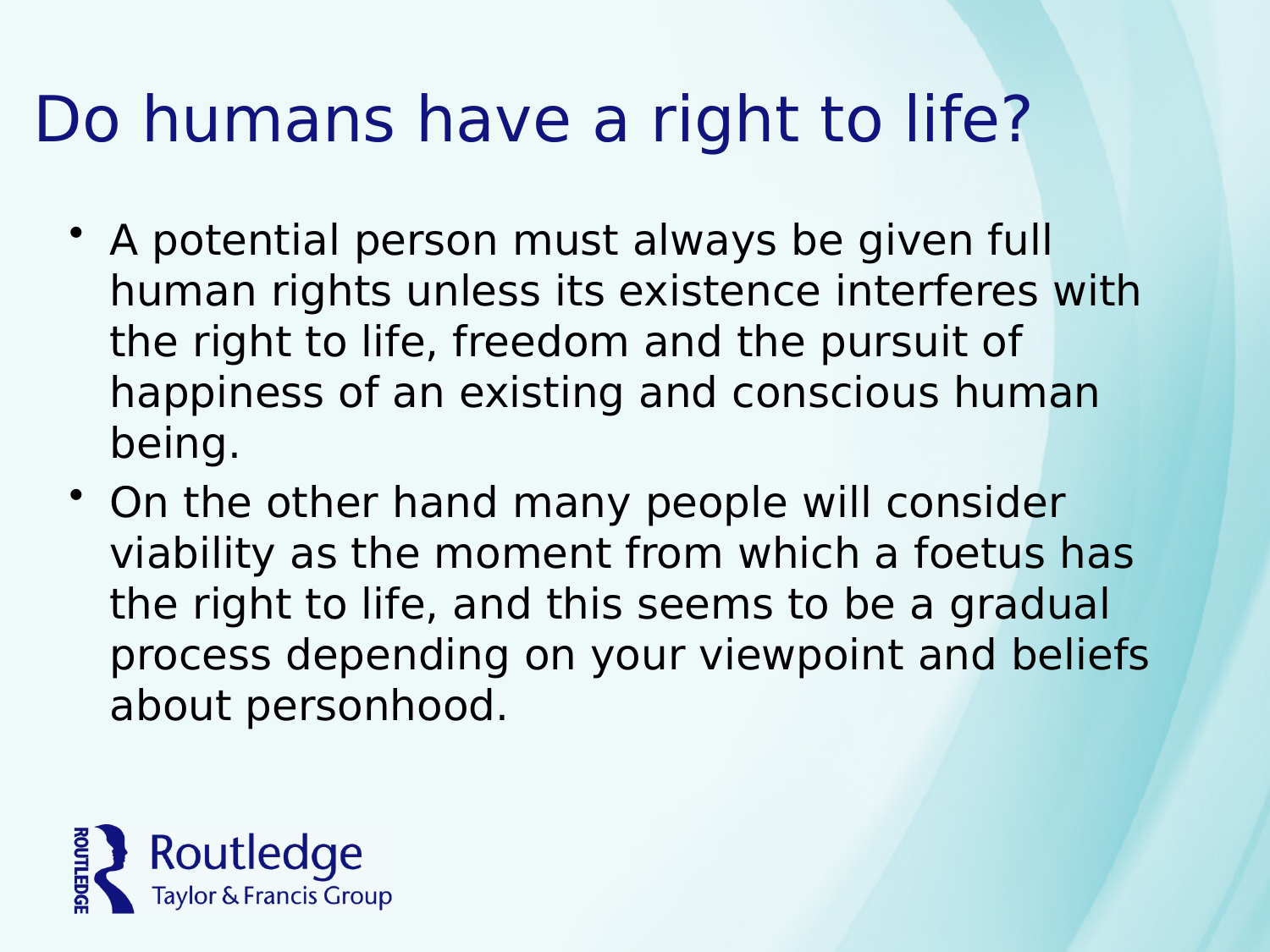

# Do humans have a right to life?
A potential person must always be given full human rights unless its existence interferes with the right to life, freedom and the pursuit of happiness of an existing and conscious human being.
On the other hand many people will consider viability as the moment from which a foetus has the right to life, and this seems to be a gradual process depending on your viewpoint and beliefs about personhood.